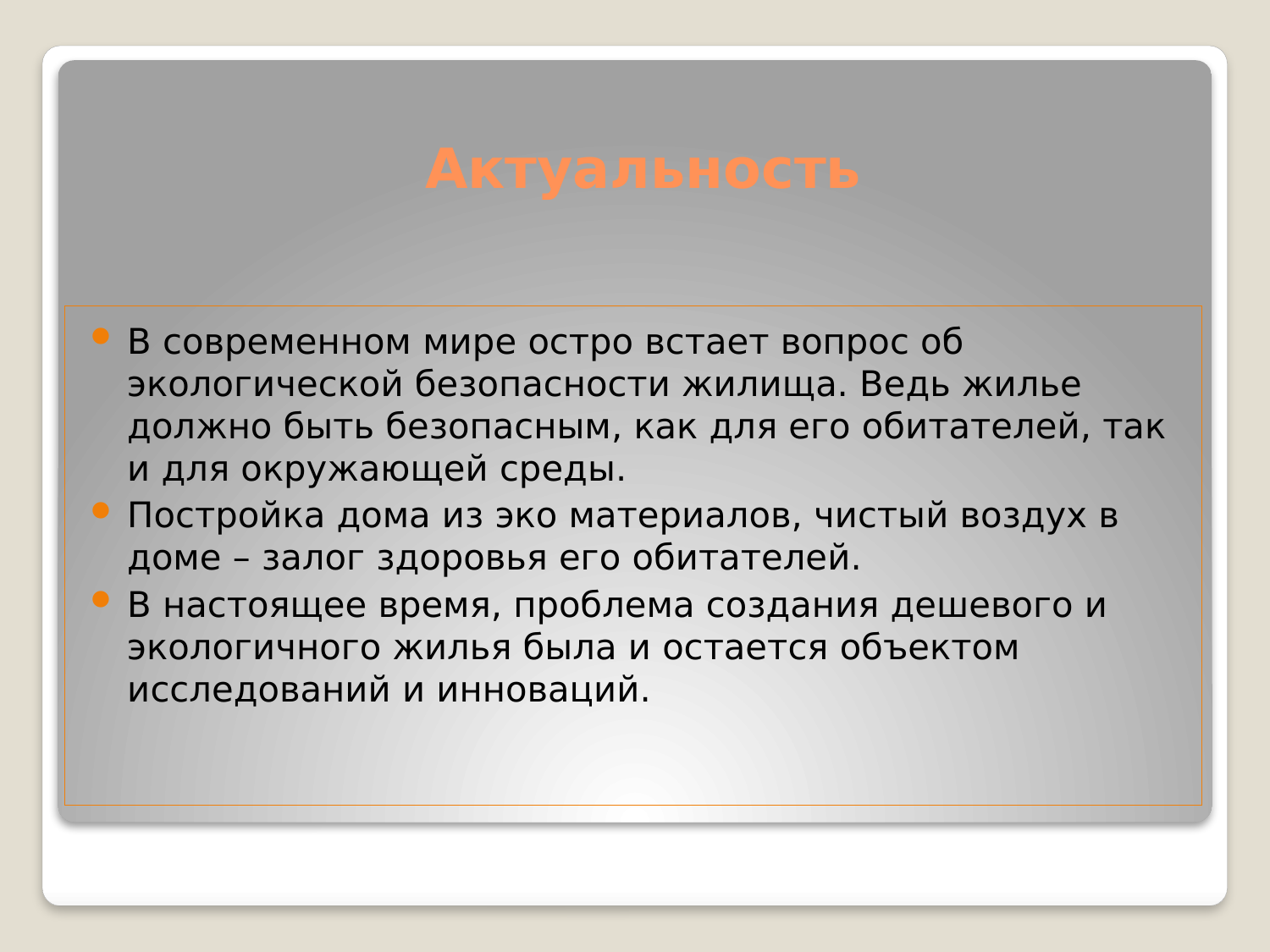

# Актуальность
В современном мире остро встает вопрос об экологической безопасности жилища. Ведь жилье должно быть безопасным, как для его обитателей, так и для окружающей среды.
Постройка дома из эко материалов, чистый воздух в доме – залог здоровья его обитателей.
В настоящее время, проблема создания дешевого и экологичного жилья была и остается объектом исследований и инноваций.